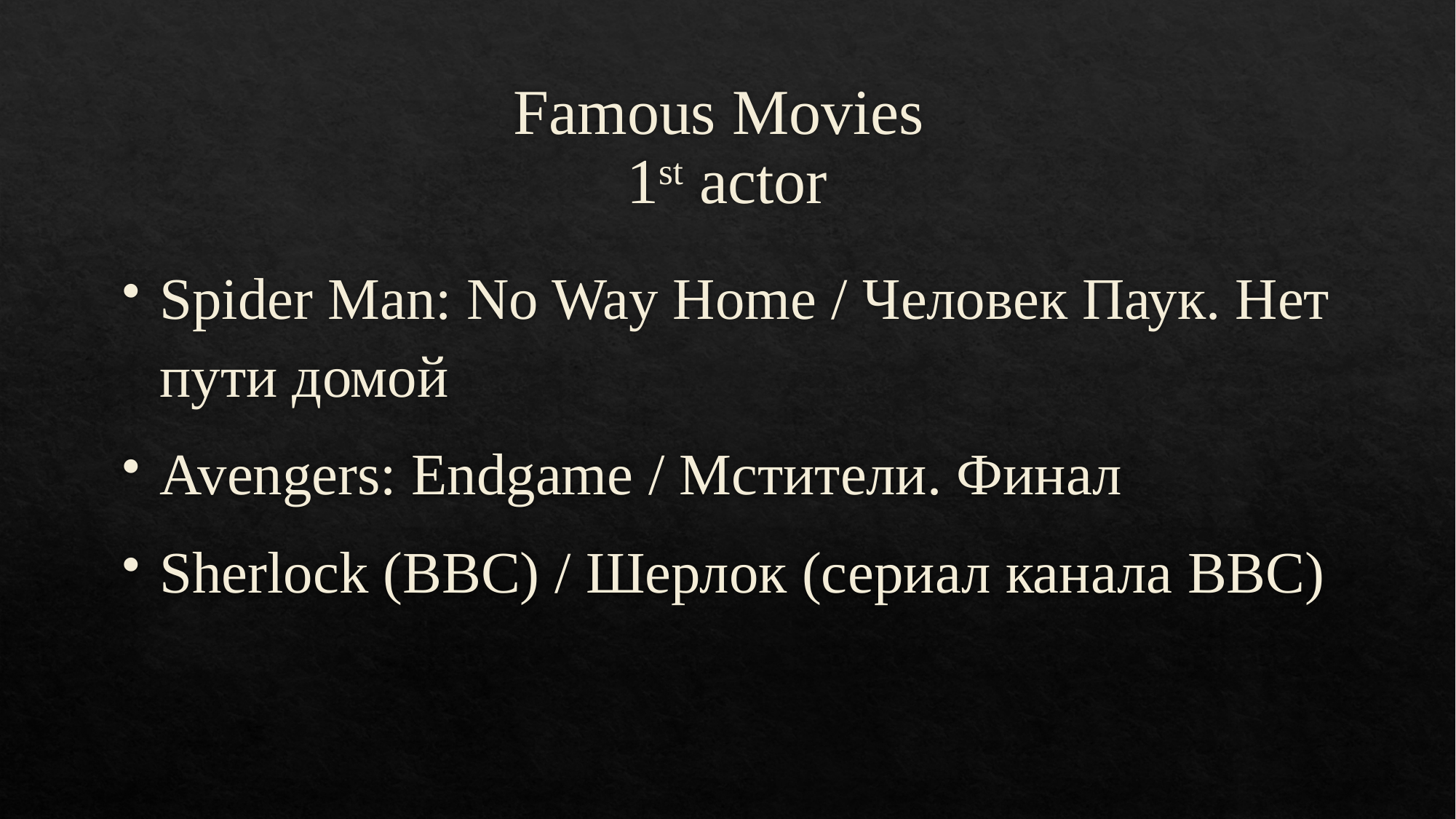

# Famous Movies 1st actor
Spider Man: No Way Home / Человек Паук. Нет пути домой
Avengers: Endgame / Мстители. Финал
Sherlock (BBC) / Шерлок (сериал канала BBC)